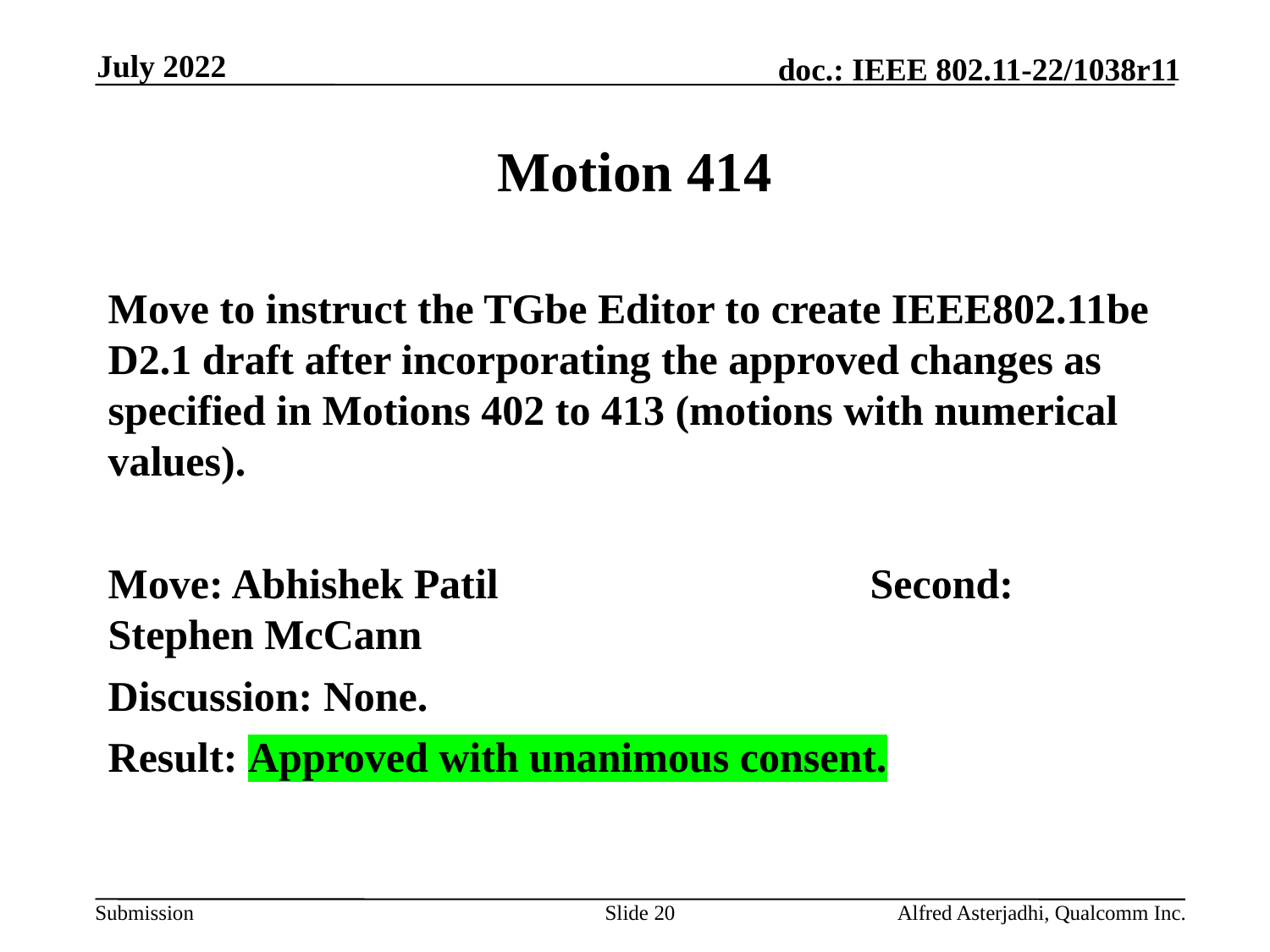

July 2022
# Motion 414
Move to instruct the TGbe Editor to create IEEE802.11be D2.1 draft after incorporating the approved changes as specified in Motions 402 to 413 (motions with numerical values).

Move: Abhishek Patil			Second: Stephen McCann
Discussion: None.
Result: Approved with unanimous consent.
Slide 20
Alfred Asterjadhi, Qualcomm Inc.